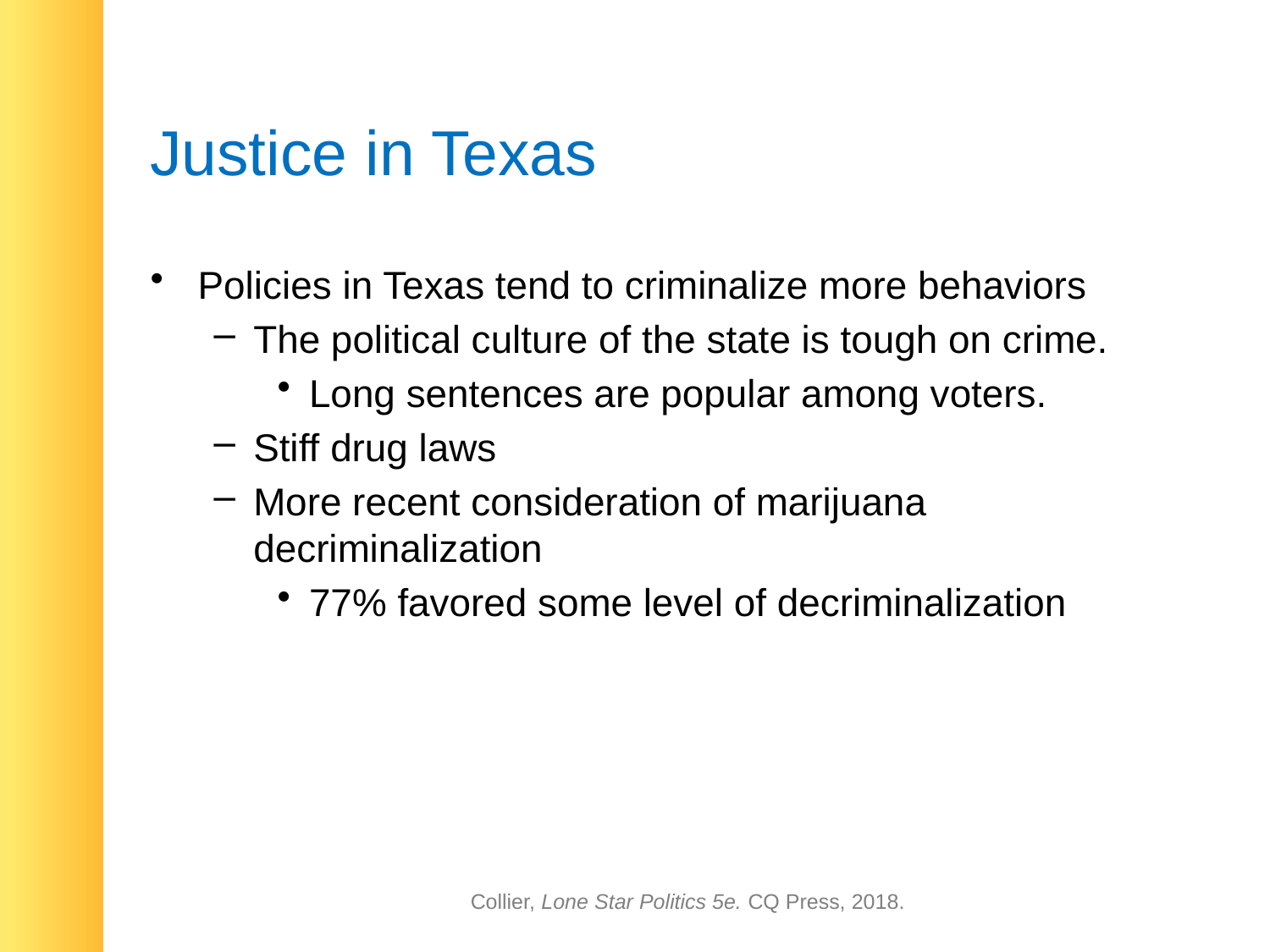

# Justice in Texas
Policies in Texas tend to criminalize more behaviors
The political culture of the state is tough on crime.
Long sentences are popular among voters.
Stiff drug laws
More recent consideration of marijuana decriminalization
77% favored some level of decriminalization
Collier, Lone Star Politics 5e. CQ Press, 2018.